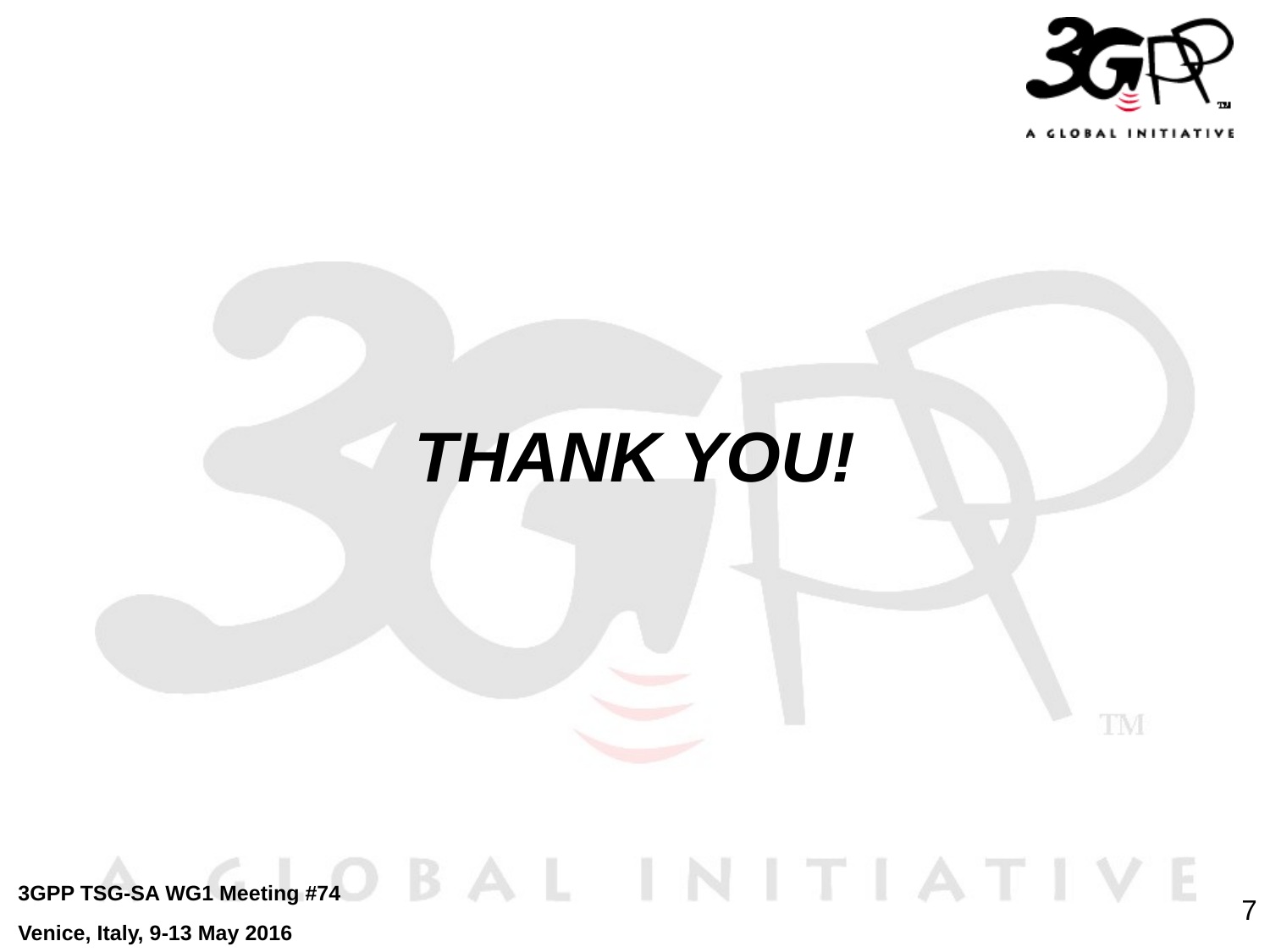

# THANK YOU!
3GPP TSG-SA WG1 Meeting #74
Venice, Italy, 9-13 May 2016
7